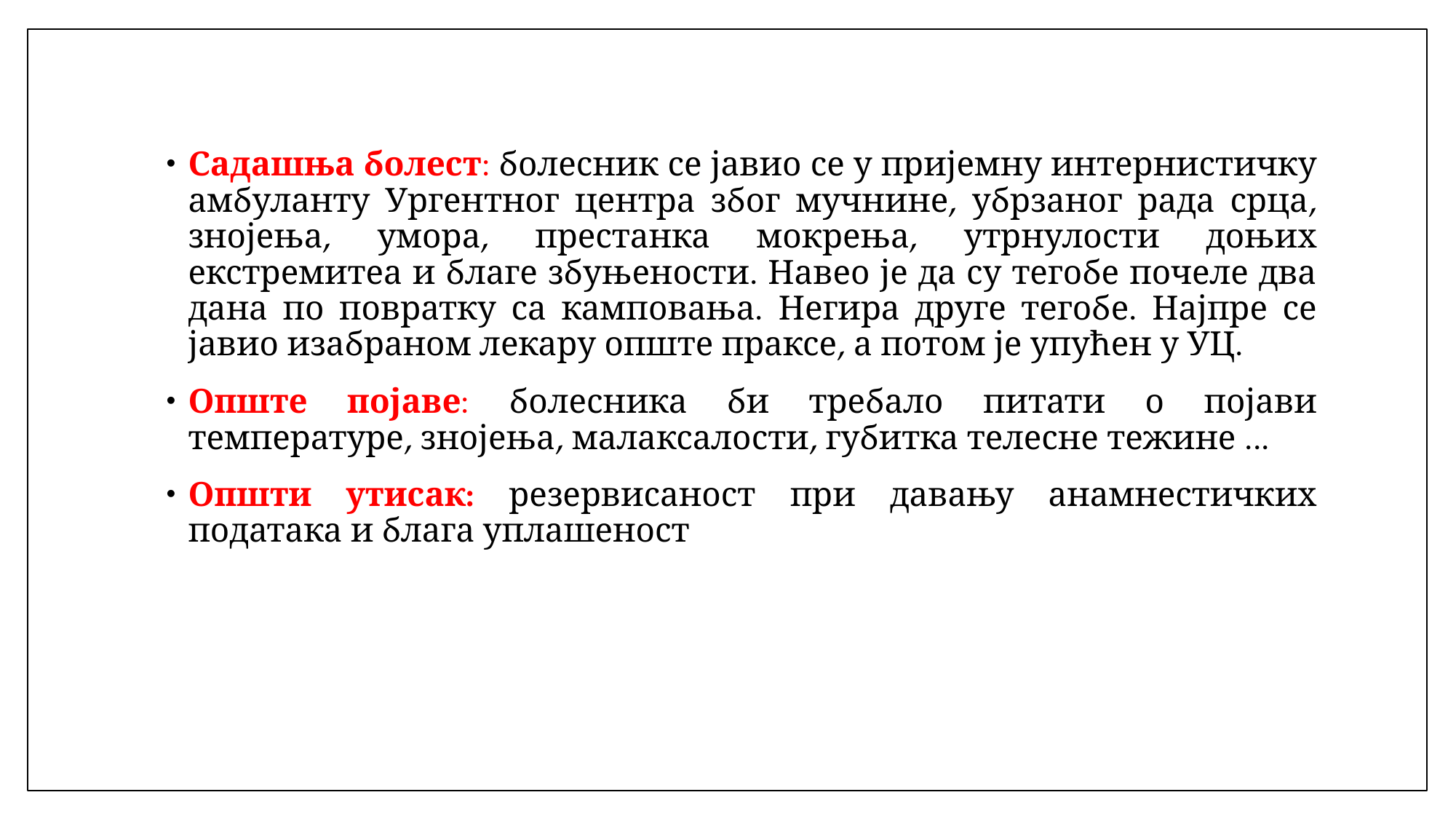

Садашња болест: болесник се јавио се у пријемну интернистичку амбуланту Ургентног центра због мучнине, убрзаног рада срца, знојења, умора, престанка мокрења, утрнулости доњих екстремитеа и благе збуњености. Навео је да су тегобе почеле два дана по повратку са камповања. Негира друге тегобе. Најпре се јавио изабраном лекару опште праксе, а потом је упућен у УЦ.
Опште појаве: болесника би требало питати о појави температуре, знојења, малаксалости, губитка телесне тежине ...
Општи утисак: резервисаност при давању анамнестичких података и блага уплашеност